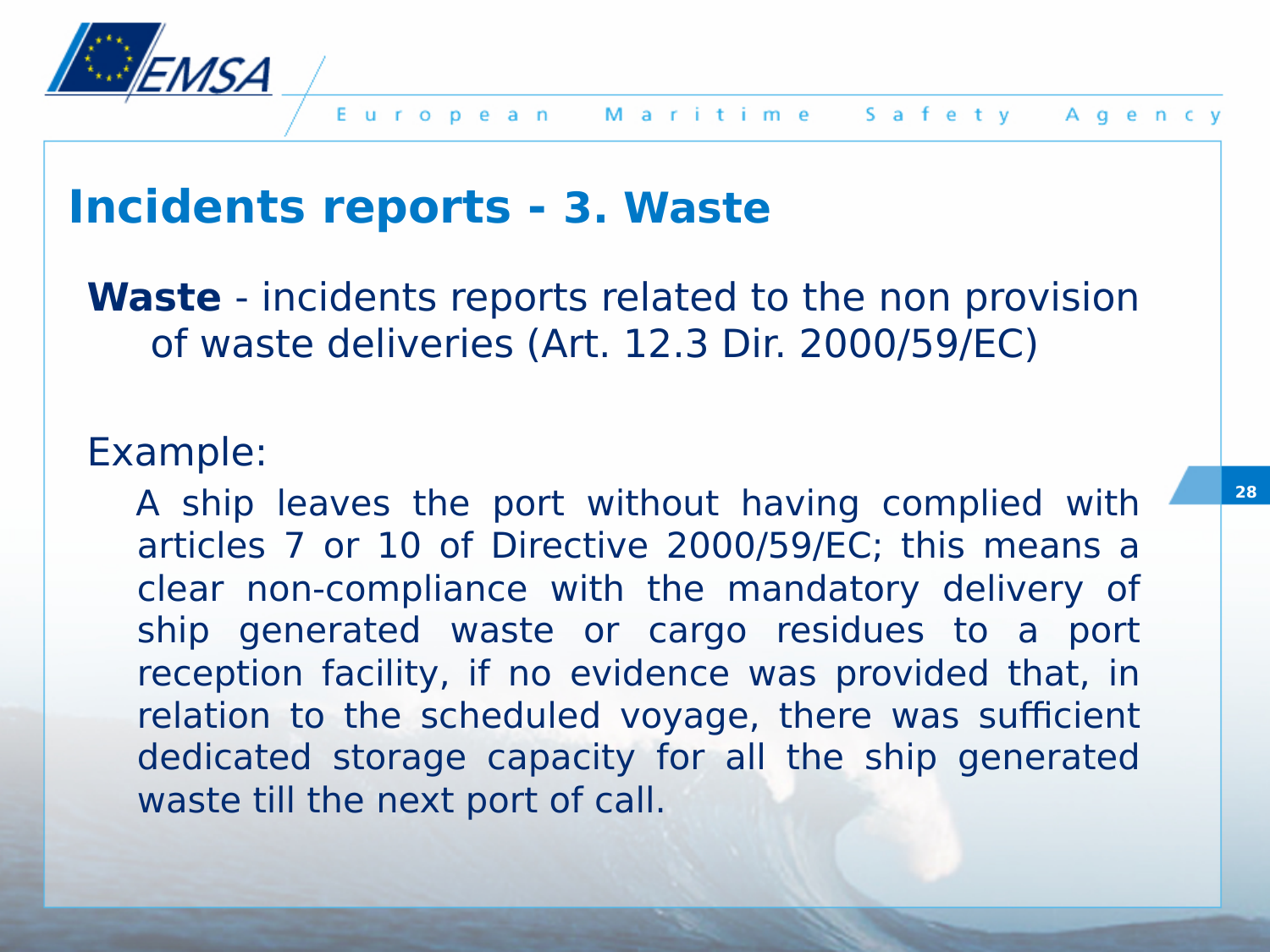

# Incidents reports - 3. Waste

Waste - incidents reports related to the non provision of waste deliveries (Art. 12.3 Dir. 2000/59/EC)

Example:
A ship leaves the port without having complied with articles 7 or 10 of Directive 2000/59/EC; this means a clear non-compliance with the mandatory delivery of ship generated waste or cargo residues to a port reception facility, if no evidence was provided that, in relation to the scheduled voyage, there was sufficient dedicated storage capacity for all the ship generated waste till the next port of call.

28